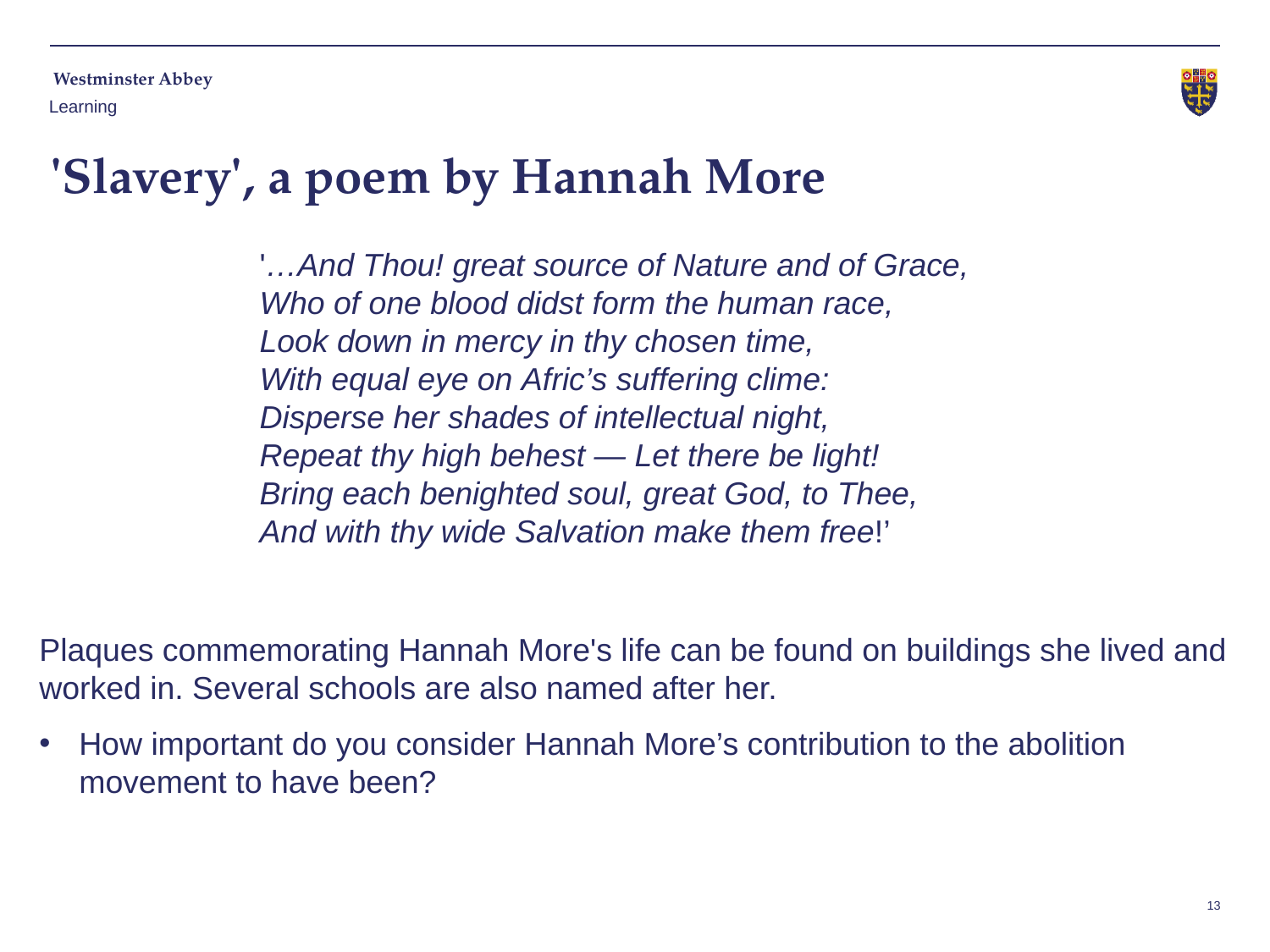

Learning
# 'Slavery', a poem by Hannah More
'…And Thou! great source of Nature and of Grace,
Who of one blood didst form the human race,
Look down in mercy in thy chosen time,
With equal eye on Afric’s suffering clime:
Disperse her shades of intellectual night,
Repeat thy high behest — Let there be light!
Bring each benighted soul, great God, to Thee,
And with thy wide Salvation make them free!’

​
Plaques commemorating Hannah More's life can be found on buildings she lived and worked in. Several schools are also named after her.
How important do you consider Hannah More’s contribution to the abolition movement to have been? ​
​
​
13